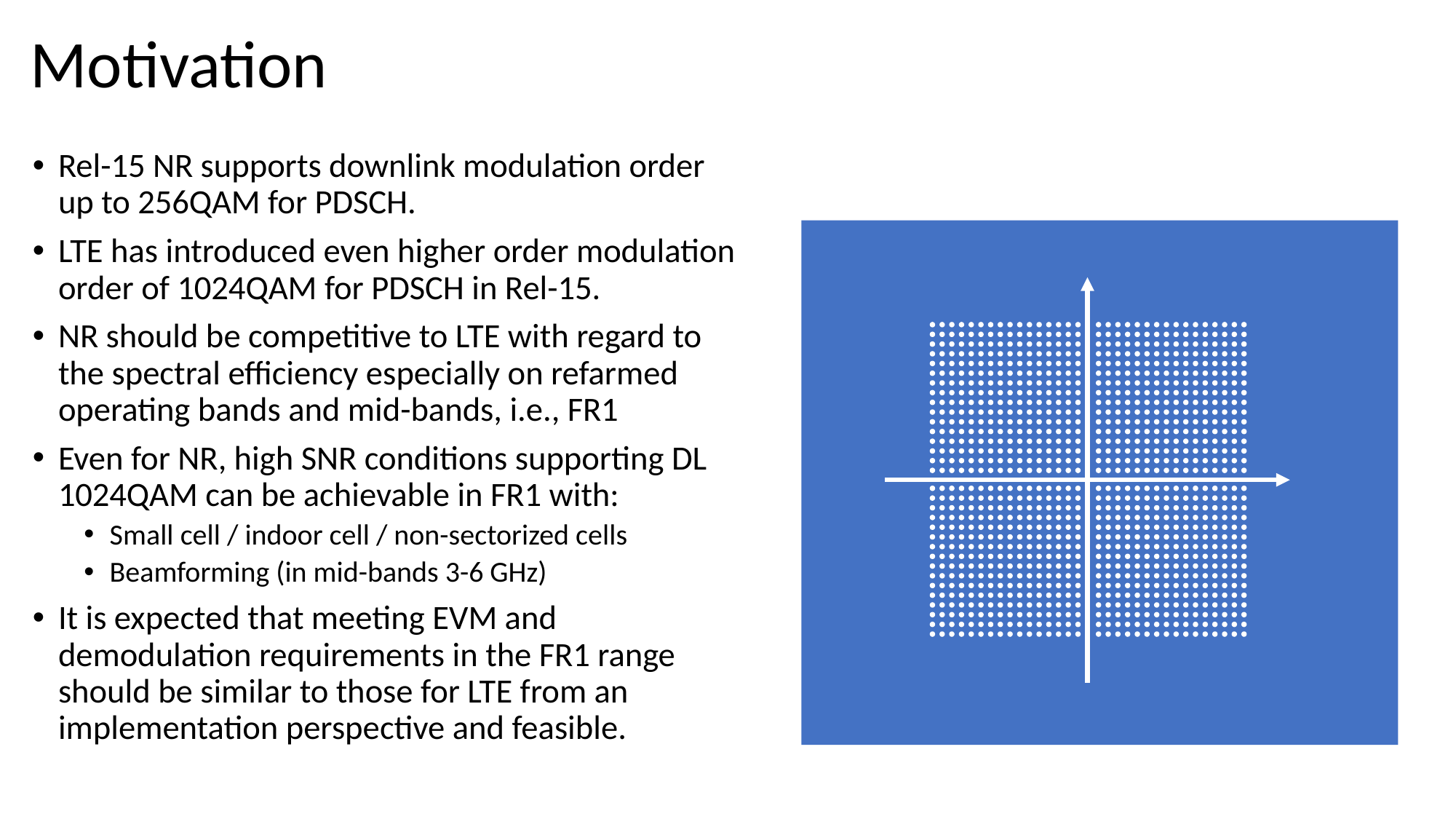

# Motivation
Rel-15 NR supports downlink modulation order up to 256QAM for PDSCH.
LTE has introduced even higher order modulation order of 1024QAM for PDSCH in Rel-15.
NR should be competitive to LTE with regard to the spectral efficiency especially on refarmed operating bands and mid-bands, i.e., FR1
Even for NR, high SNR conditions supporting DL 1024QAM can be achievable in FR1 with:
Small cell / indoor cell / non-sectorized cells
Beamforming (in mid-bands 3-6 GHz)
It is expected that meeting EVM and demodulation requirements in the FR1 range should be similar to those for LTE from an implementation perspective and feasible.